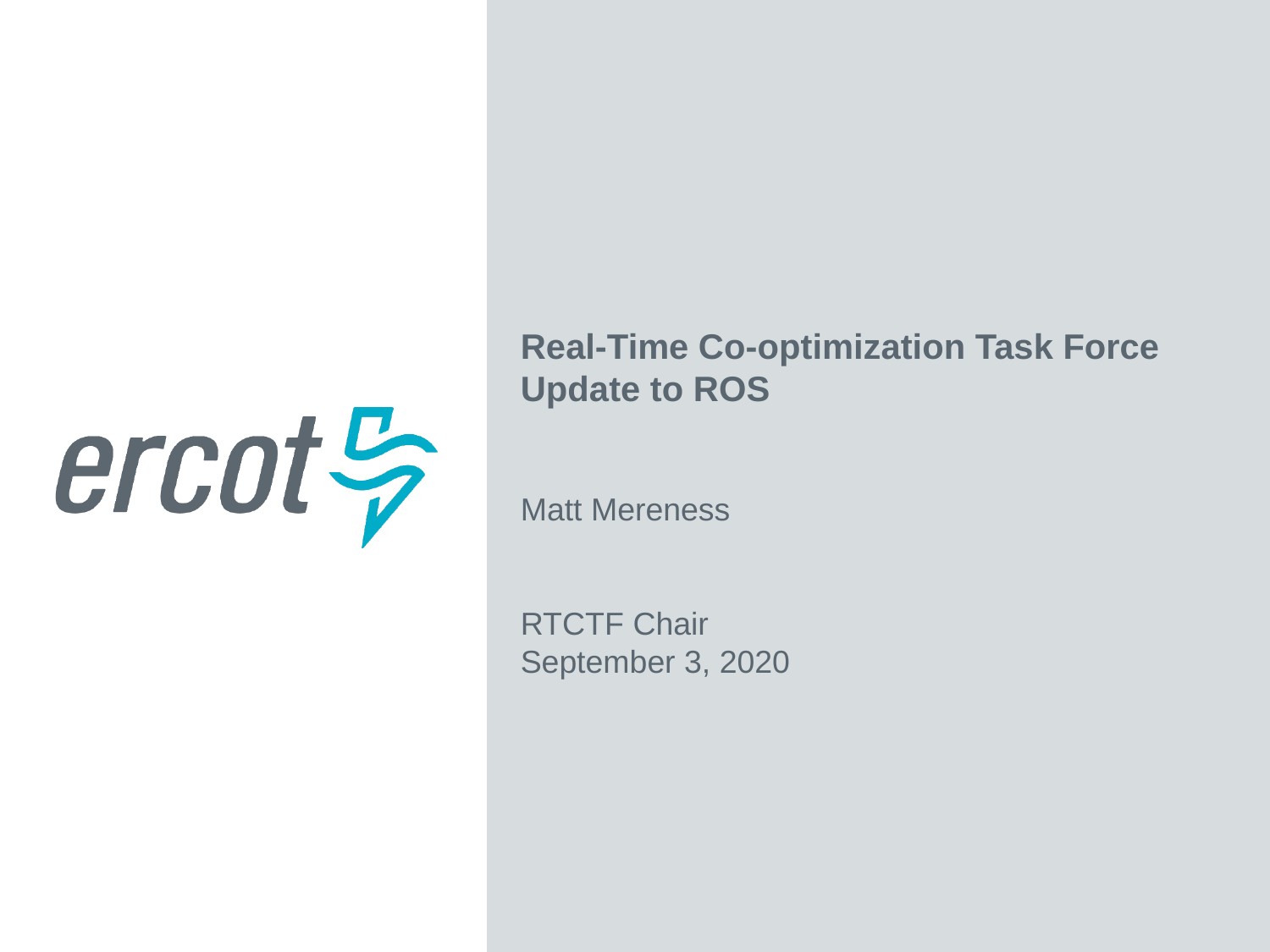

Real-Time Co-optimization Task Force Update to ROS

Matt Mereness

RTCTF Chair
September 3, 2020